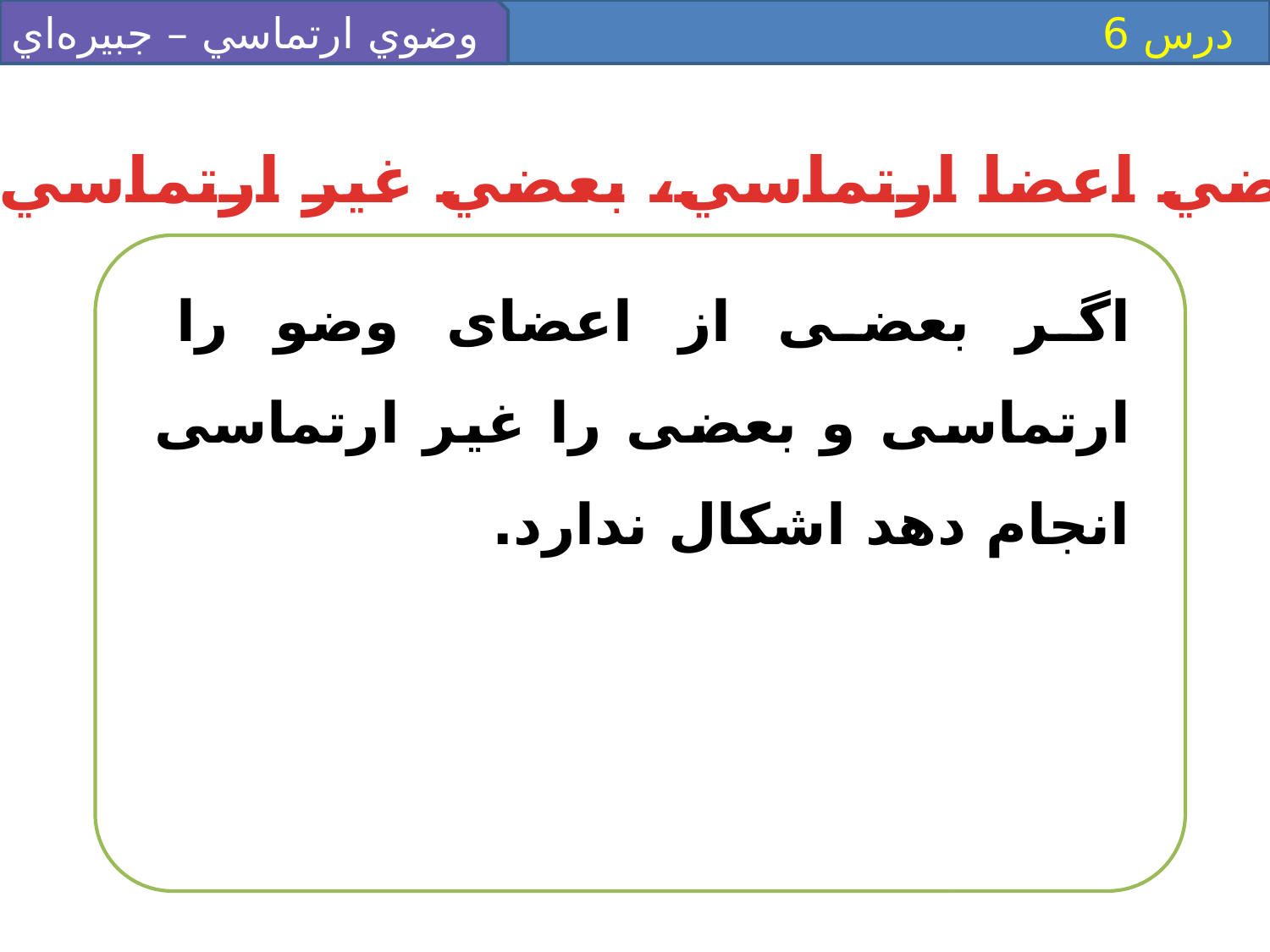

وضوي ارتماسي – جبيره‌اي
 درس 6
بعضي اعضا ارتماسي، بعضي غير ارتماسي

اگر بعضى از اعضاى وضو را ارتماسى و بعضى را غير ارتماسى انجام دهد اشكال ندارد.